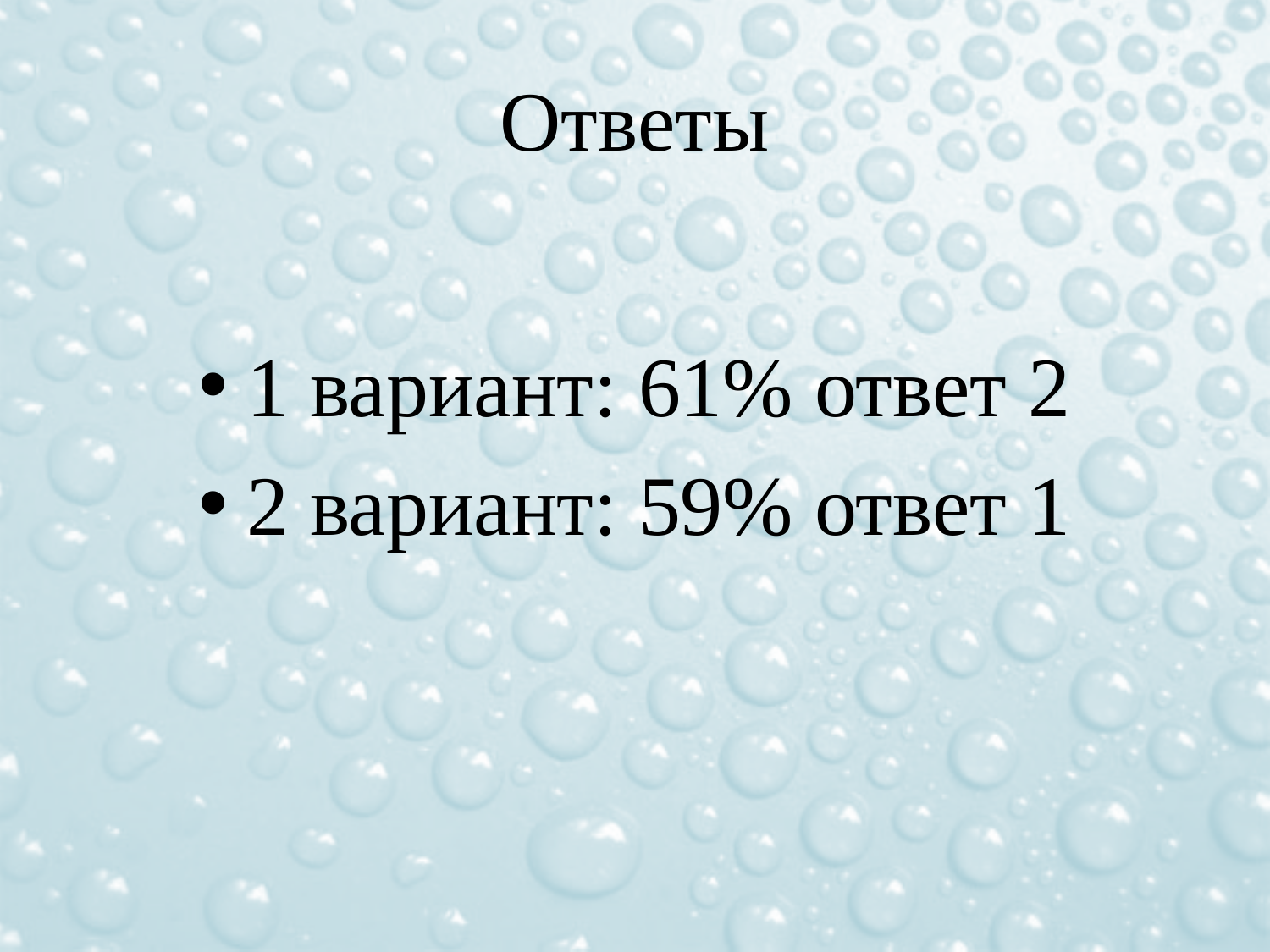

# Ответы
1 вариант: 61% ответ 2
2 вариант: 59% ответ 1